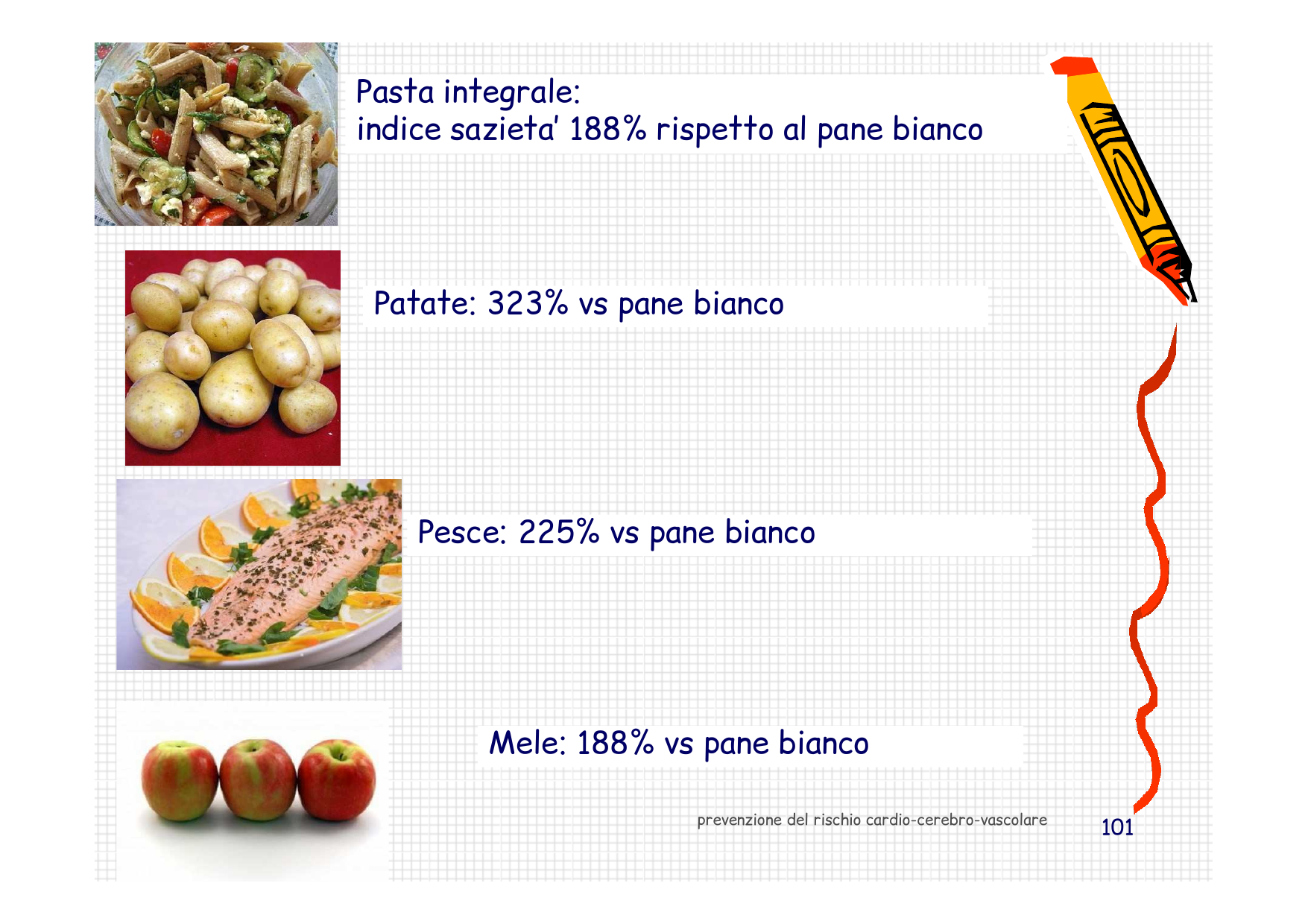

Pasta integrale:
indice sazieta’ 188% rispetto al pane bianco

Provincia Milano 1

Patate: 323% vs pane bianco

Pesce: 225% vs pane bianco

Mele: 188% vs pane bianco

prevenzione del rischio cardio-cerebro-vascolare

101